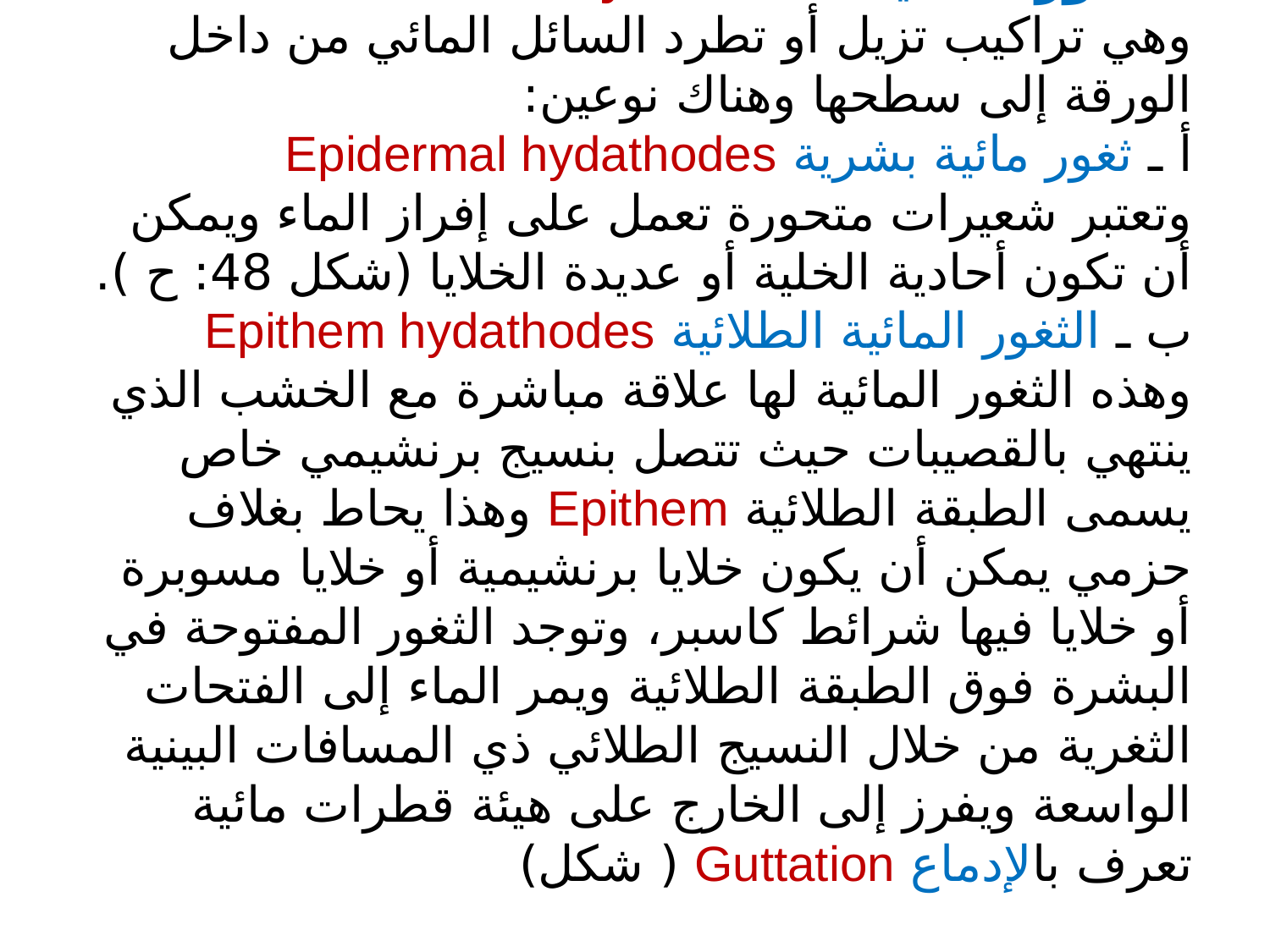

(الثغور المائية Hydathodes
وهي تراكيب تزيل أو تطرد السائل المائي من داخل الورقة إلى سطحها وهناك نوعين:
أ ـ ثغور مائية بشرية Epidermal hydathodes
وتعتبر شعيرات متحورة تعمل على إفراز الماء ويمكن أن تكون أحادية الخلية أو عديدة الخلايا (شكل 48: ح ).
ب ـ الثغور المائية الطلائية Epithem hydathodes
وهذه الثغور المائية لها علاقة مباشرة مع الخشب الذي ينتهي بالقصيبات حيث تتصل بنسيج برنشيمي خاص يسمى الطبقة الطلائية Epithem وهذا يحاط بغلاف حزمي يمكن أن يكون خلايا برنشيمية أو خلايا مسوبرة أو خلايا فيها شرائط كاسبر، وتوجد الثغور المفتوحة في البشرة فوق الطبقة الطلائية ويمر الماء إلى الفتحات الثغرية من خلال النسيج الطلائي ذي المسافات البينية الواسعة ويفرز إلى الخارج على هيئة قطرات مائية تعرف بالإدماع Guttation ( شكل)